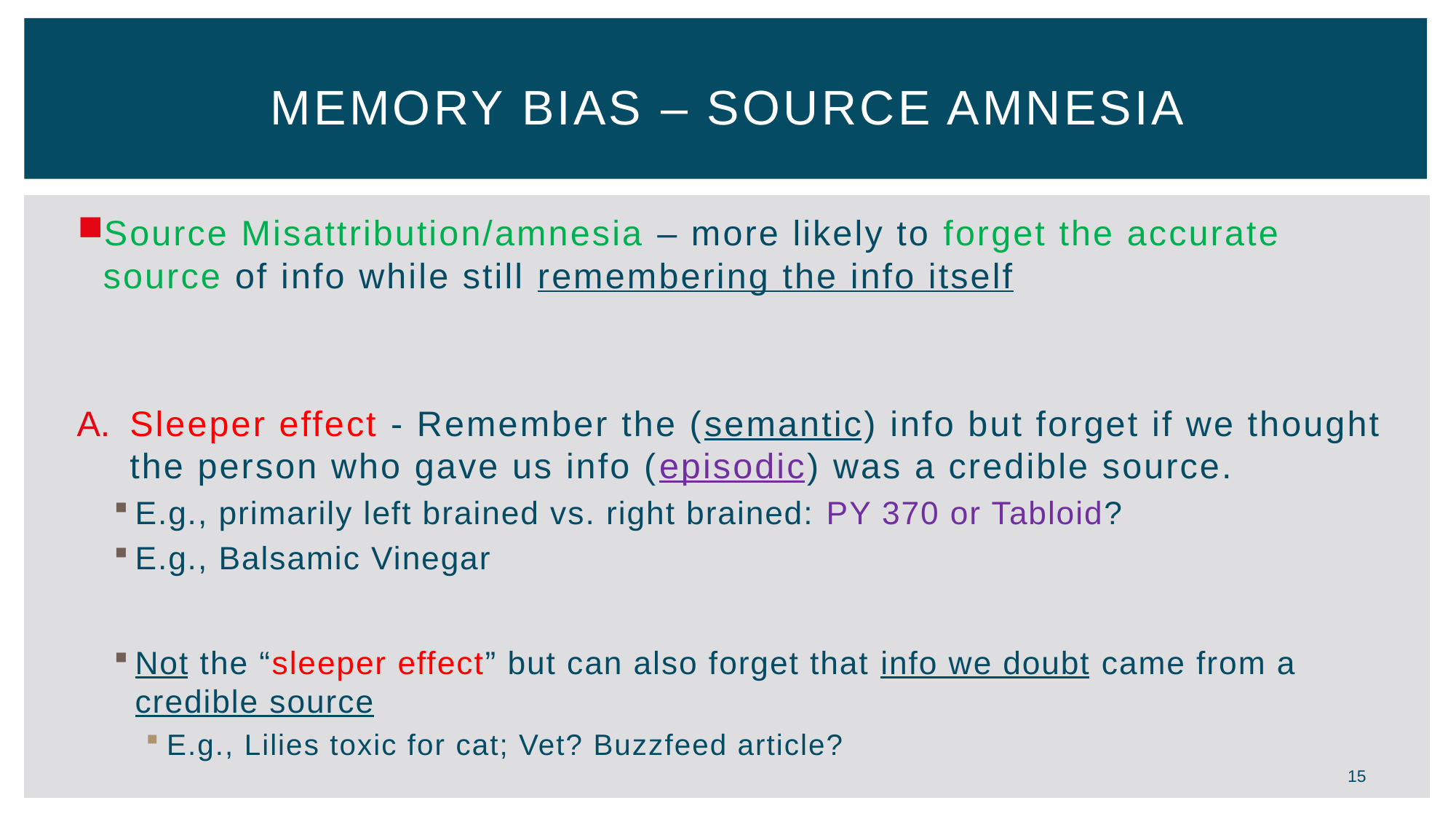

# Memory Bias – Source Amnesia
Source Misattribution/amnesia – more likely to forget the accurate source of info while still remembering the info itself

Sleeper effect - Remember the (semantic) info but forget if we thought the person who gave us info (episodic) was a credible source.
E.g., primarily left brained vs. right brained: PY 370 or Tabloid?
E.g., Balsamic Vinegar

Not the “sleeper effect” but can also forget that info we doubt came from a credible source
E.g., Lilies toxic for cat; Vet? Buzzfeed article?

15